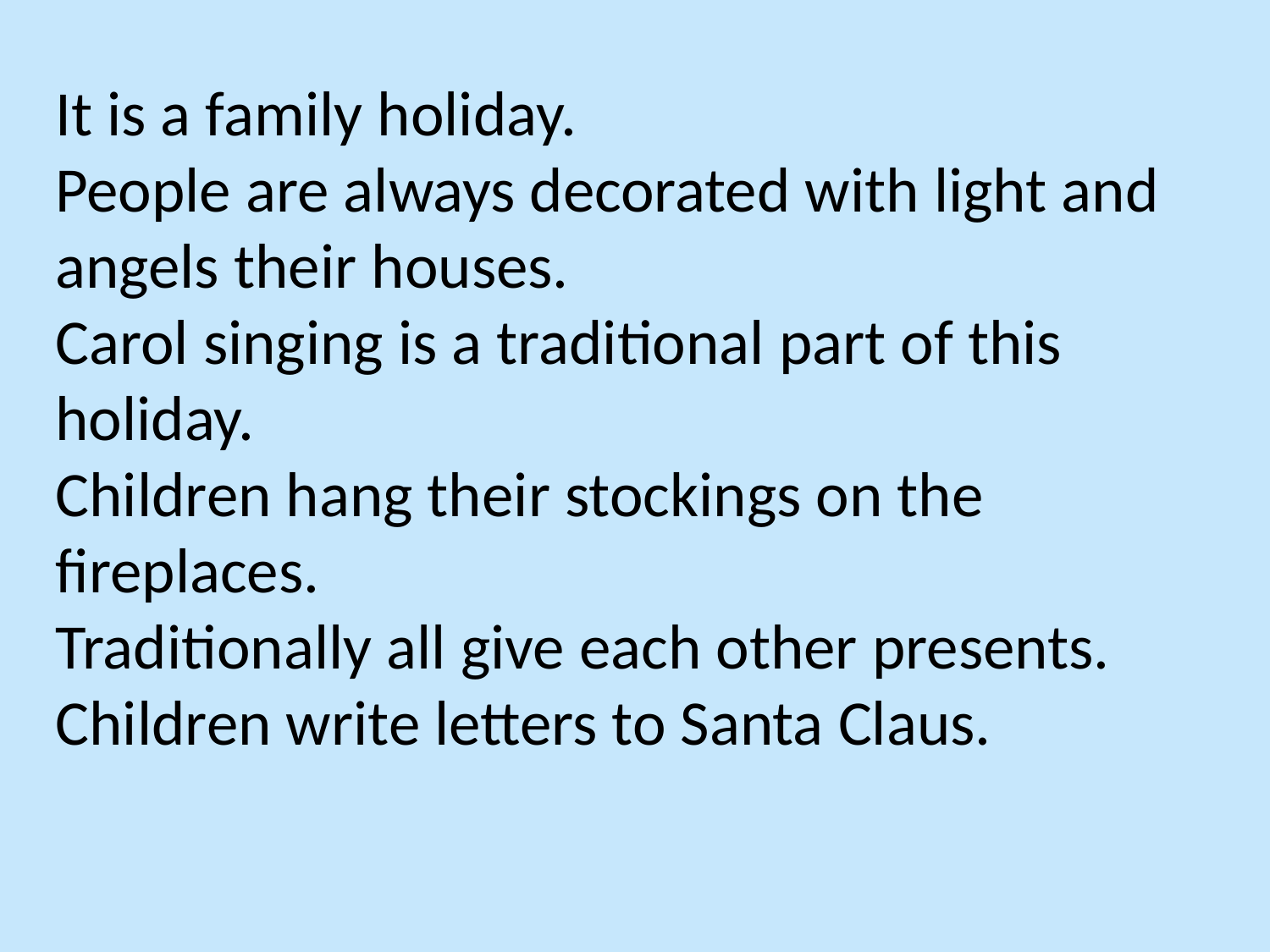

It is a family holiday.
People are always decorated with light and angels their houses.
Carol singing is a traditional part of this holiday.
Children hang their stockings on the fireplaces.
Traditionally all give each other presents.
Children write letters to Santa Claus.